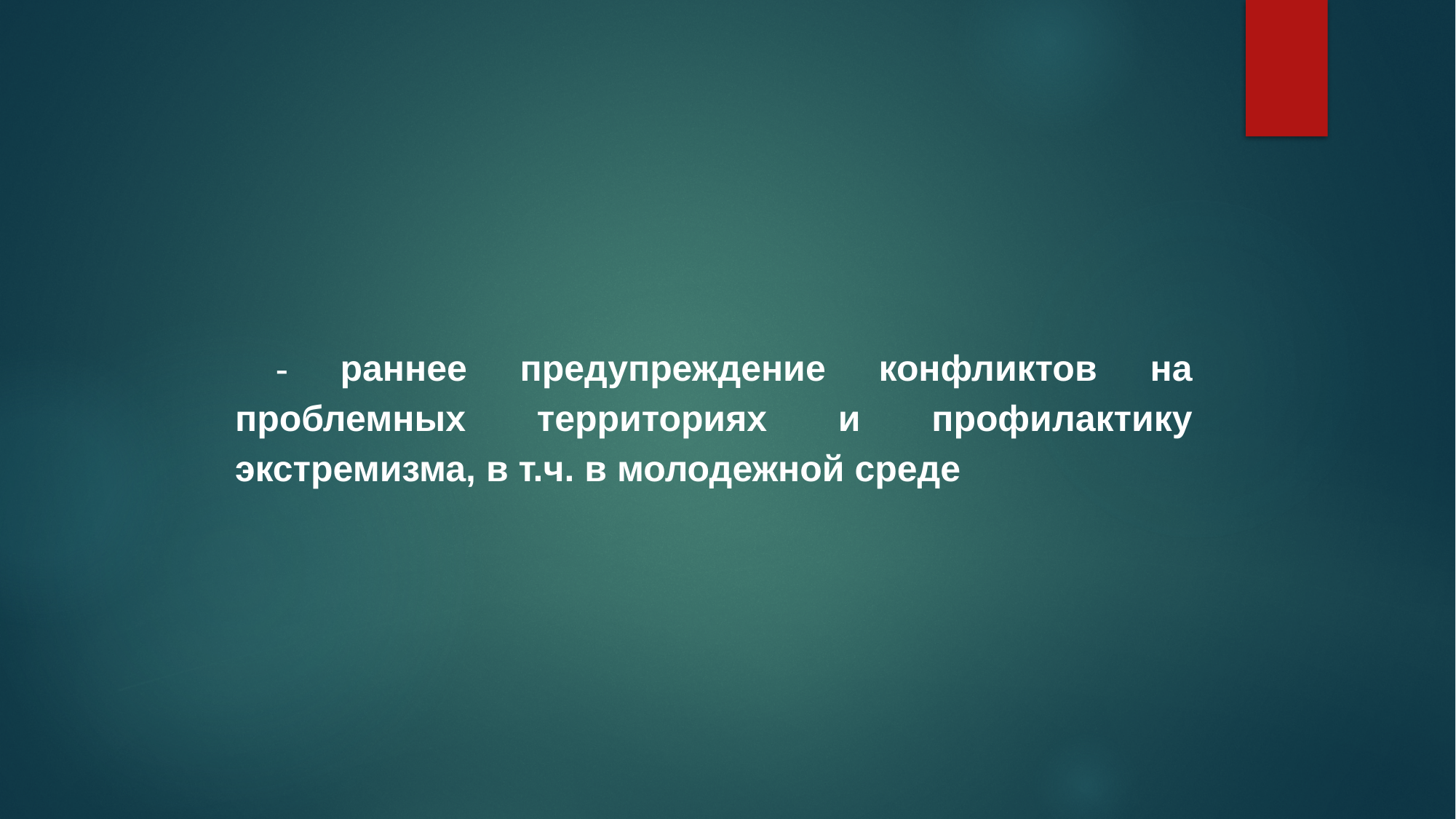

- раннее предупреждение конфликтов на проблемных территориях и профилактику экстремизма, в т.ч. в молодежной среде